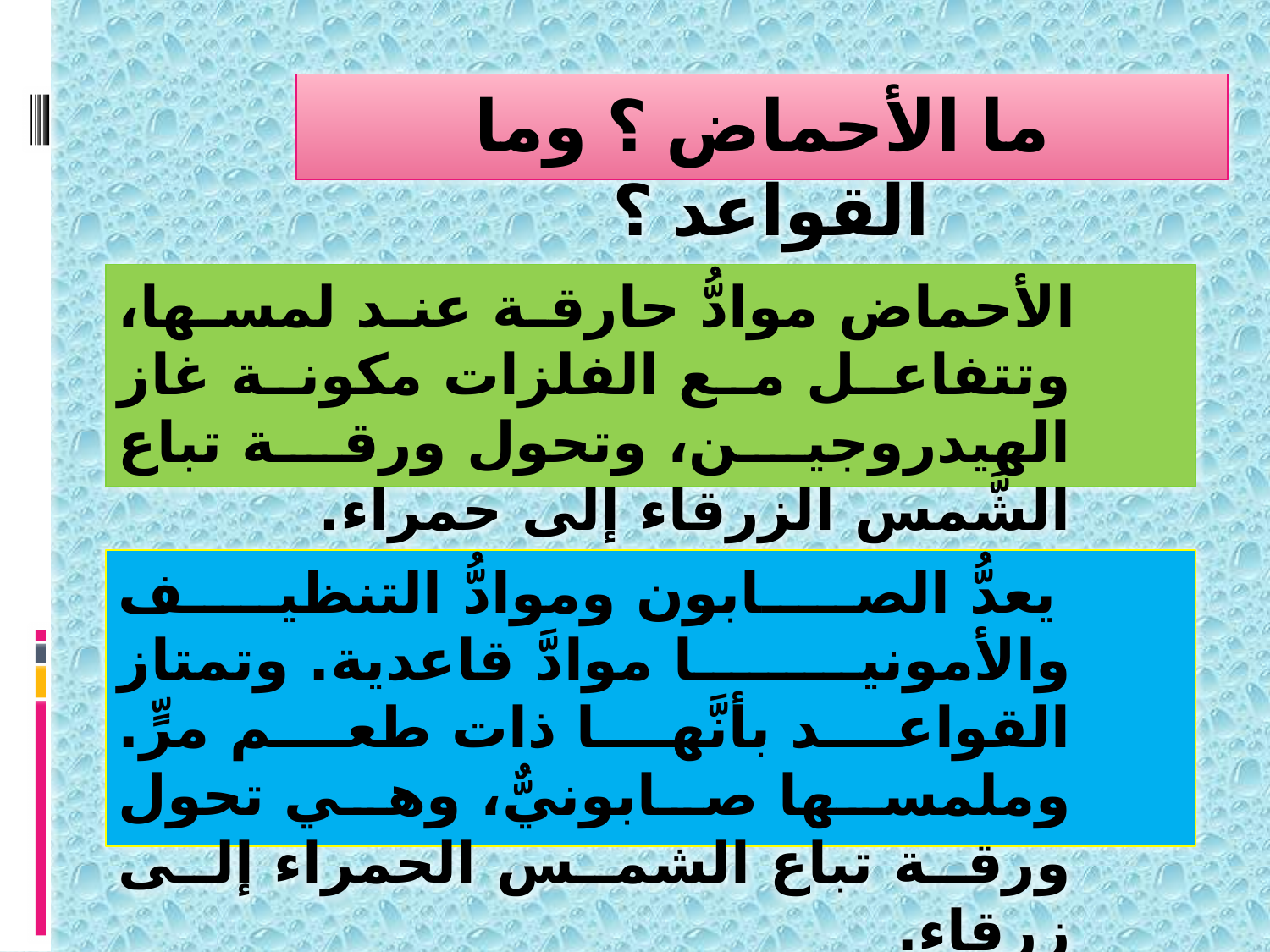

ما الأحماض ؟ وما القواعد ؟

     الأحماض موادُّ حارقة عند لمسها، وتتفاعل مع الفلزات مكونة غاز الهيدروجين، وتحول ورقة تباع الشَّمس الزرقاء إلى حمراء.

      يعدُّ الصابون وموادُّ التنظيف والأمونيا موادَّ قاعدية. وتمتاز القواعد بأنَّها ذات طعم مرٍّ. وملمسها صابونيٌّ، وهي تحول ورقة تباع الشمس الحمراء إلى زرقاء.